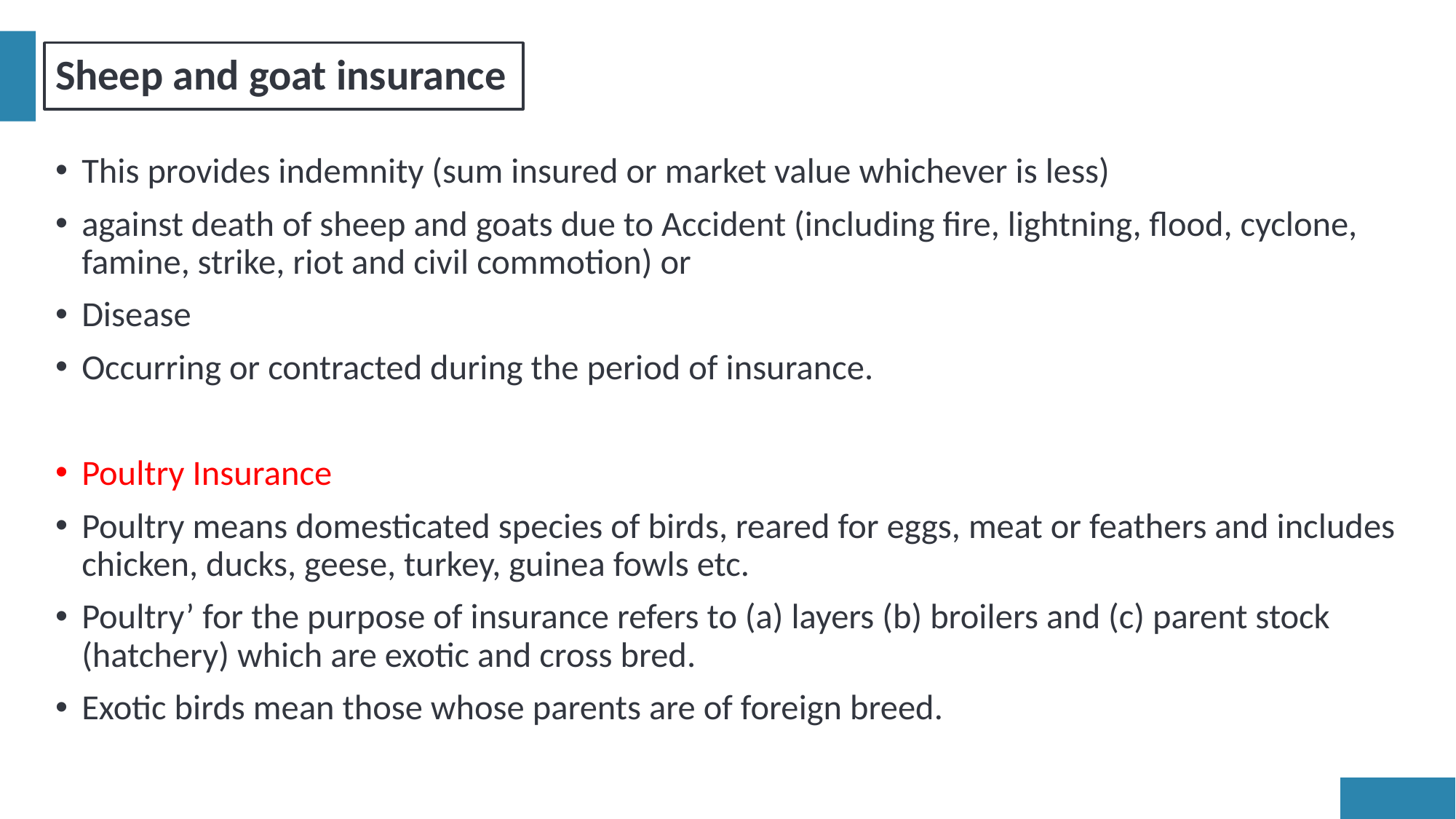

# Sheep and goat insurance
This provides indemnity (sum insured or market value whichever is less)
against death of sheep and goats due to Accident (including fire, lightning, flood, cyclone, famine, strike, riot and civil commotion) or
Disease
Occurring or contracted during the period of insurance.

Poultry Insurance
Poultry means domesticated species of birds, reared for eggs, meat or feathers and includes chicken, ducks, geese, turkey, guinea fowls etc.
Poultry’ for the purpose of insurance refers to (a) layers (b) broilers and (c) parent stock (hatchery) which are exotic and cross bred.
Exotic birds mean those whose parents are of foreign breed.